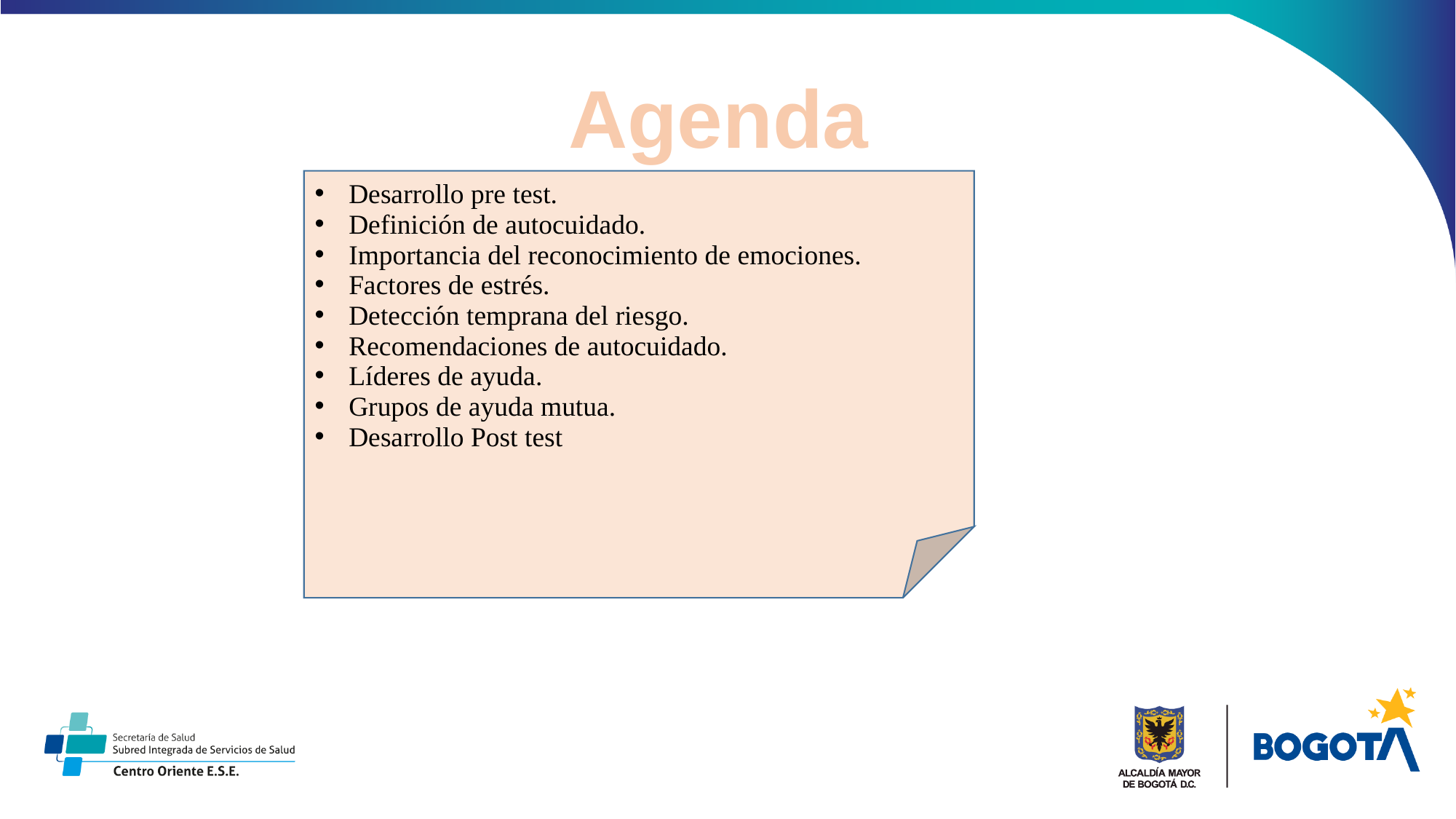

Agenda

Desarrollo pre test.
Definición de autocuidado.
Importancia del reconocimiento de emociones.
Factores de estrés.
Detección temprana del riesgo.
Recomendaciones de autocuidado.
Líderes de ayuda.
Grupos de ayuda mutua.
Desarrollo Post test